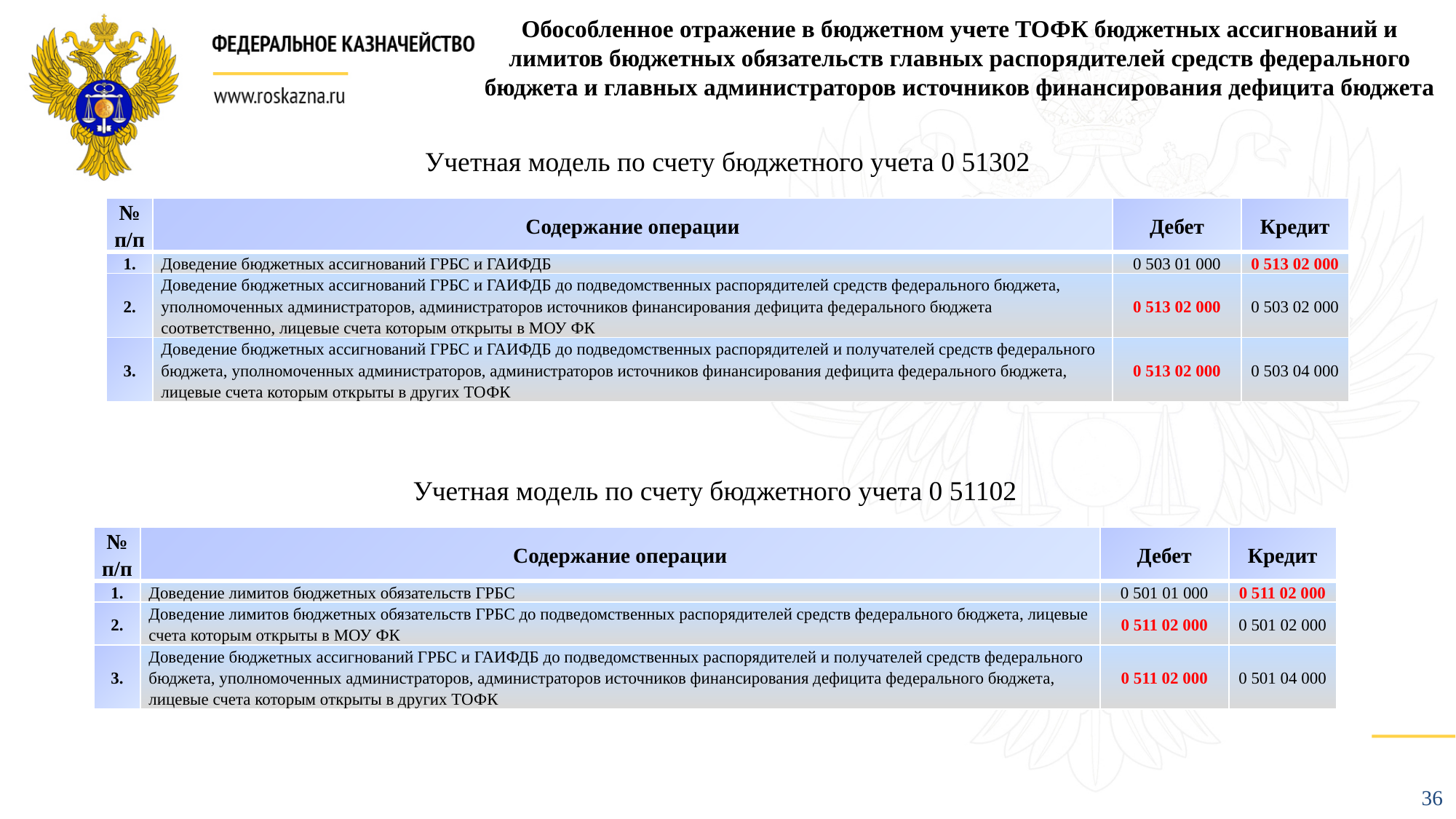

Обособленное отражение в бюджетном учете ТОФК бюджетных ассигнований и лимитов бюджетных обязательств главных распорядителей средств федерального бюджета и главных администраторов источников финансирования дефицита бюджета
Учетная модель по счету бюджетного учета 0 51302
| № п/п | Содержание операции | Дебет | Кредит |
| --- | --- | --- | --- |
| 1. | Доведение бюджетных ассигнований ГРБС и ГАИФДБ | 0 503 01 000 | 0 513 02 000 |
| 2. | Доведение бюджетных ассигнований ГРБС и ГАИФДБ до подведомственных распорядителей средств федерального бюджета, уполномоченных администраторов, администраторов источников финансирования дефицита федерального бюджета соответственно, лицевые счета которым открыты в МОУ ФК | 0 513 02 000 | 0 503 02 000 |
| 3. | Доведение бюджетных ассигнований ГРБС и ГАИФДБ до подведомственных распорядителей и получателей средств федерального бюджета, уполномоченных администраторов, администраторов источников финансирования дефицита федерального бюджета, лицевые счета которым открыты в других ТОФК | 0 513 02 000 | 0 503 04 000 |
Учетная модель по счету бюджетного учета 0 51102
| № п/п | Содержание операции | Дебет | Кредит |
| --- | --- | --- | --- |
| 1. | Доведение лимитов бюджетных обязательств ГРБС | 0 501 01 000 | 0 511 02 000 |
| 2. | Доведение лимитов бюджетных обязательств ГРБС до подведомственных распорядителей средств федерального бюджета, лицевые счета которым открыты в МОУ ФК | 0 511 02 000 | 0 501 02 000 |
| 3. | Доведение бюджетных ассигнований ГРБС и ГАИФДБ до подведомственных распорядителей и получателей средств федерального бюджета, уполномоченных администраторов, администраторов источников финансирования дефицита федерального бюджета, лицевые счета которым открыты в других ТОФК | 0 511 02 000 | 0 501 04 000 |
36